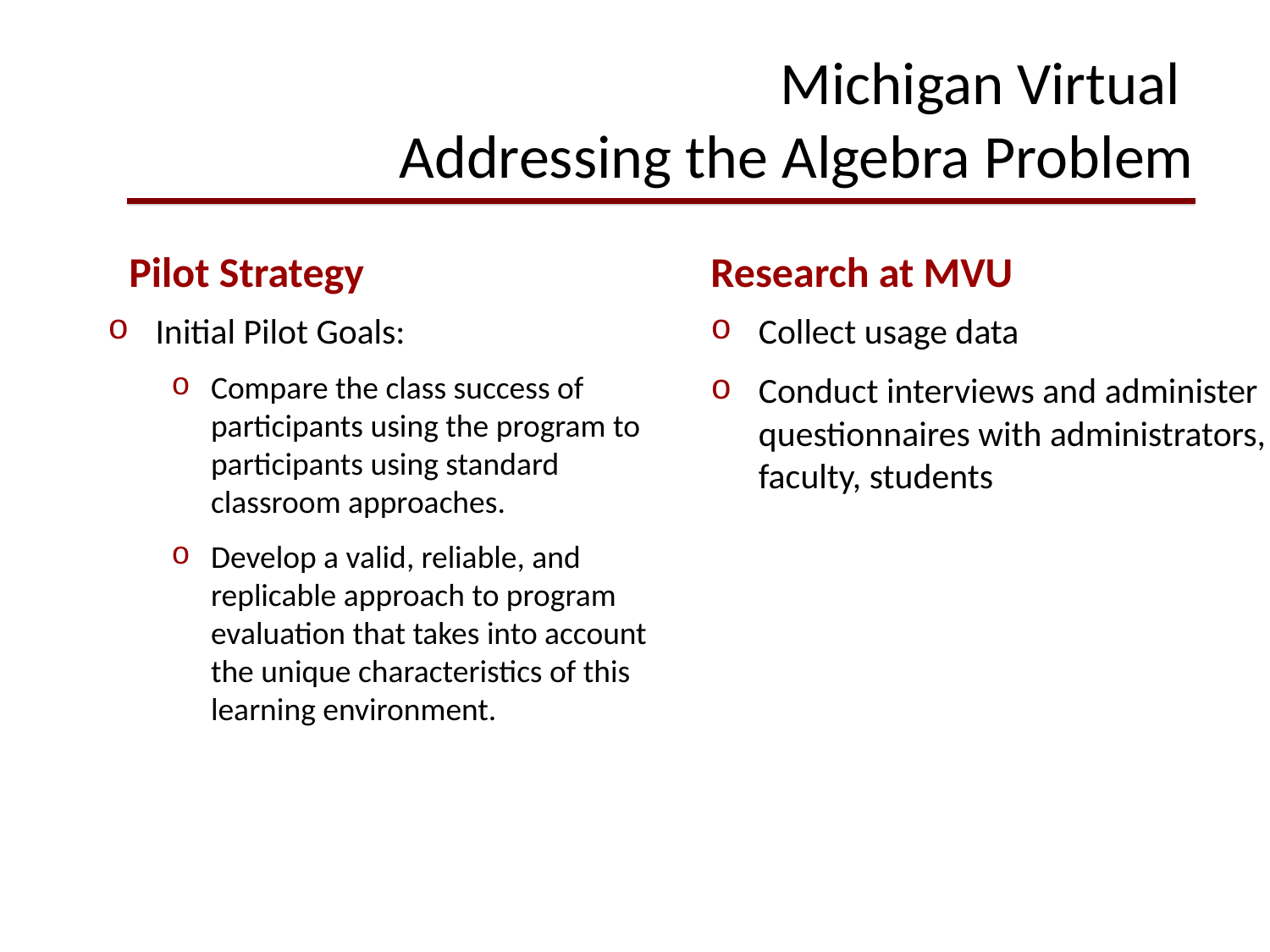

# Michigan Virtual Addressing the Algebra Problem
Pilot Strategy
Research at MVU
Initial Pilot Goals:
Compare the class success of participants using the program to participants using standard classroom approaches.
Develop a valid, reliable, and replicable approach to program evaluation that takes into account the unique characteristics of this learning environment.

Collect usage data
Conduct interviews and administer questionnaires with administrators, faculty, students